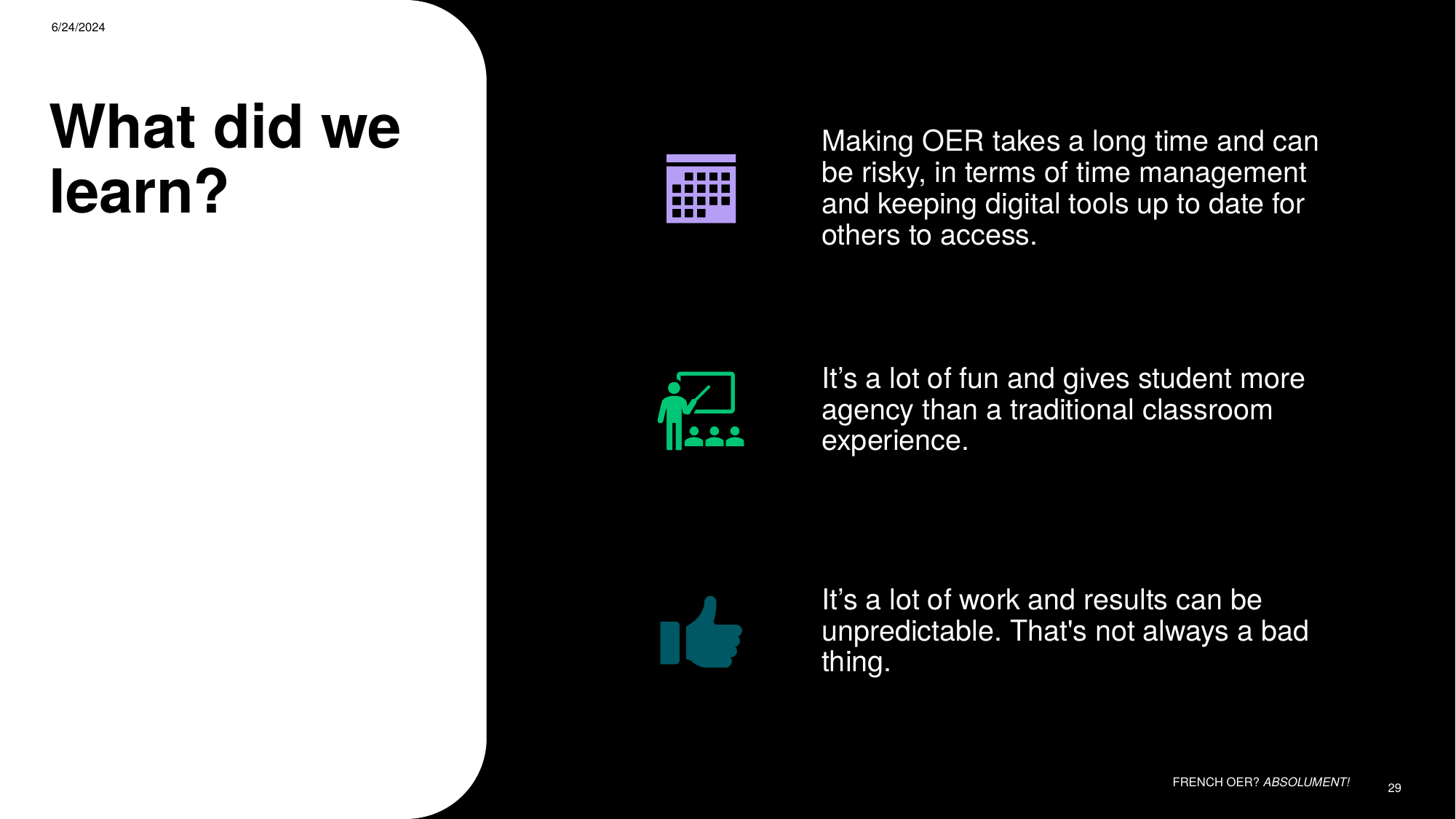

6/24/2024
# What did we learn?
Making OER takes a long time and can be risky, in terms of time management and keeping digital tools up to date for others to access.
It’s a lot of fun and gives student more agency than a traditional classroom experience.
It’s a lot of work and results can be unpredictable. That's not always a bad thing.
FRENCH OER? ABSOLUMENT!

29